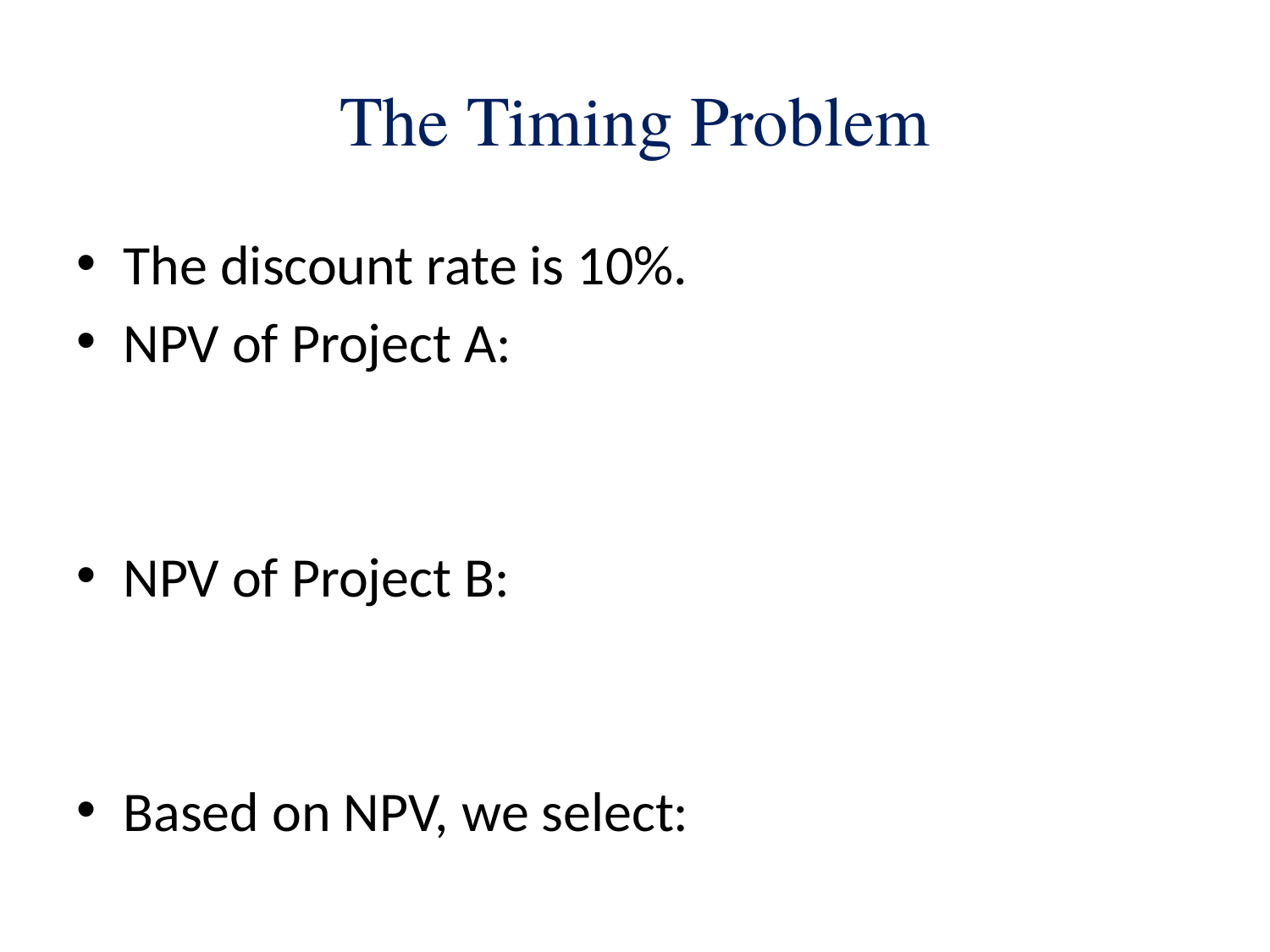

# The Timing Problem
The discount rate is 10%.
NPV of Project A:

NPV of Project B:

Based on NPV, we select: